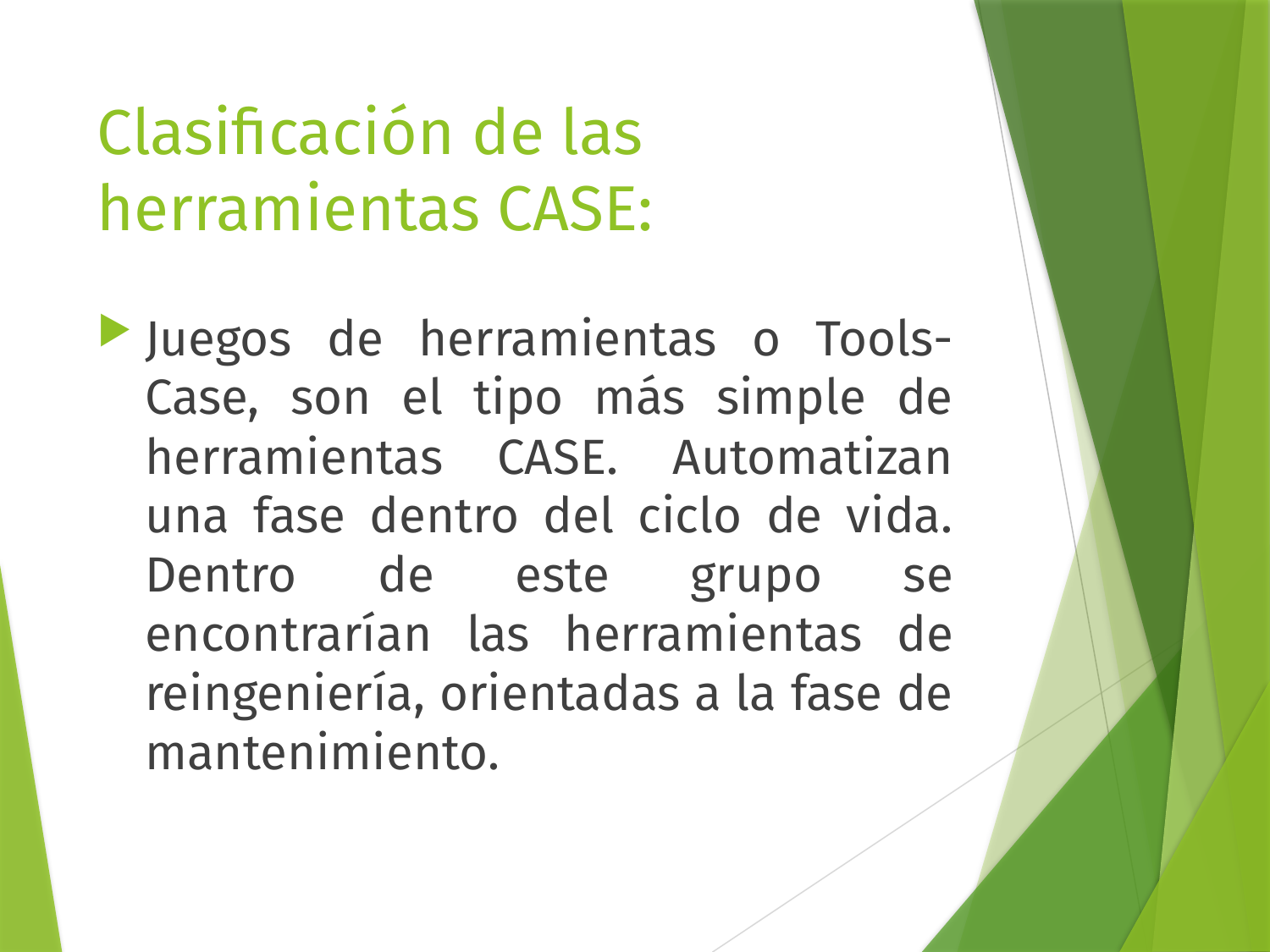

# Clasificación de las herramientas CASE:
Juegos de herramientas o Tools-Case, son el tipo más simple de herramientas CASE. Automatizan una fase dentro del ciclo de vida. Dentro de este grupo se encontrarían las herramientas de reingeniería, orientadas a la fase de mantenimiento.